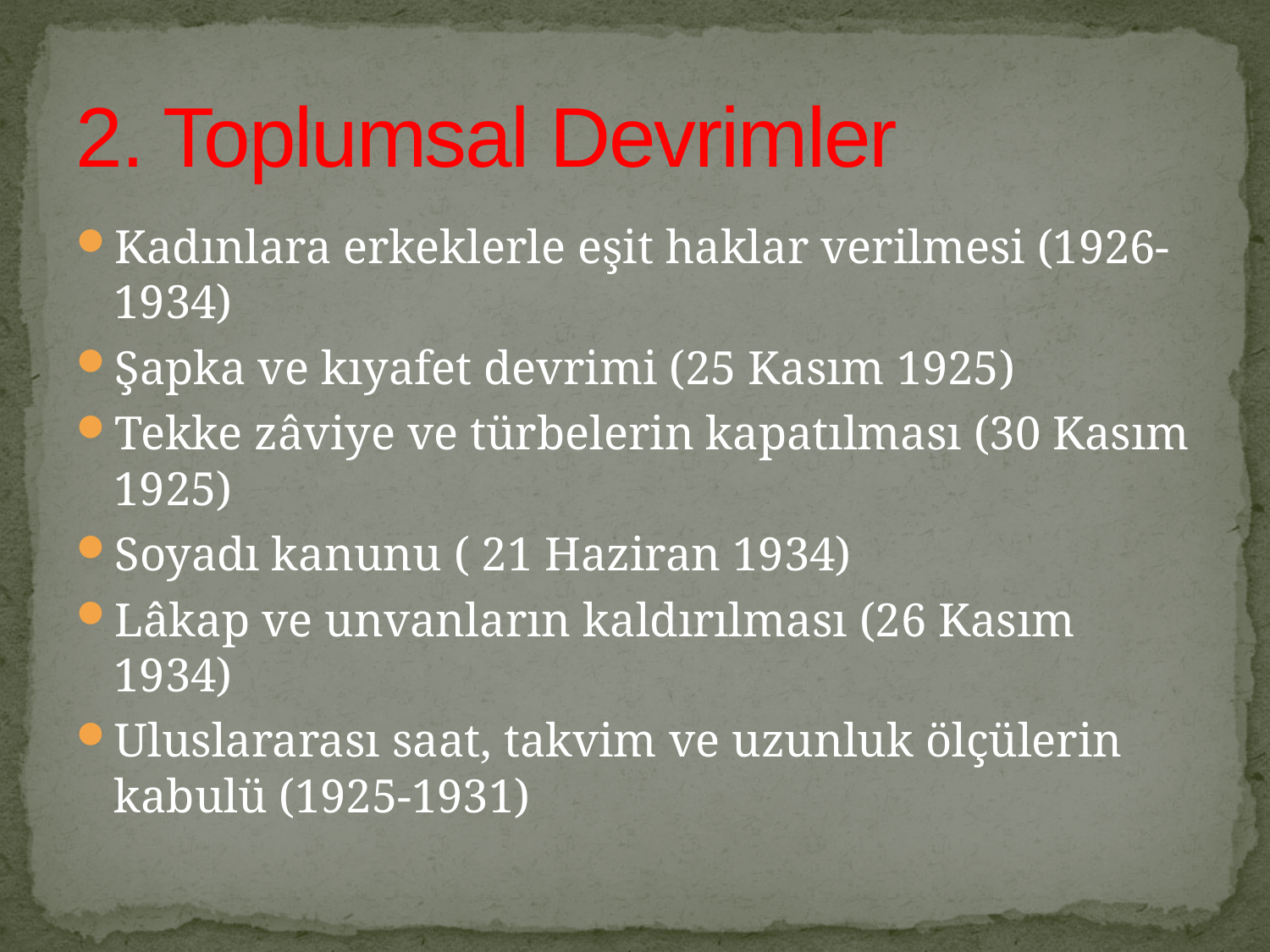

# 2. Toplumsal Devrimler
Kadınlara erkeklerle eşit haklar verilmesi (1926-1934)
Şapka ve kıyafet devrimi (25 Kasım 1925)
Tekke zâviye ve türbelerin kapatılması (30 Kasım 1925)
Soyadı kanunu ( 21 Haziran 1934)
Lâkap ve unvanların kaldırılması (26 Kasım 1934)
Uluslararası saat, takvim ve uzunluk ölçülerin kabulü (1925-1931)